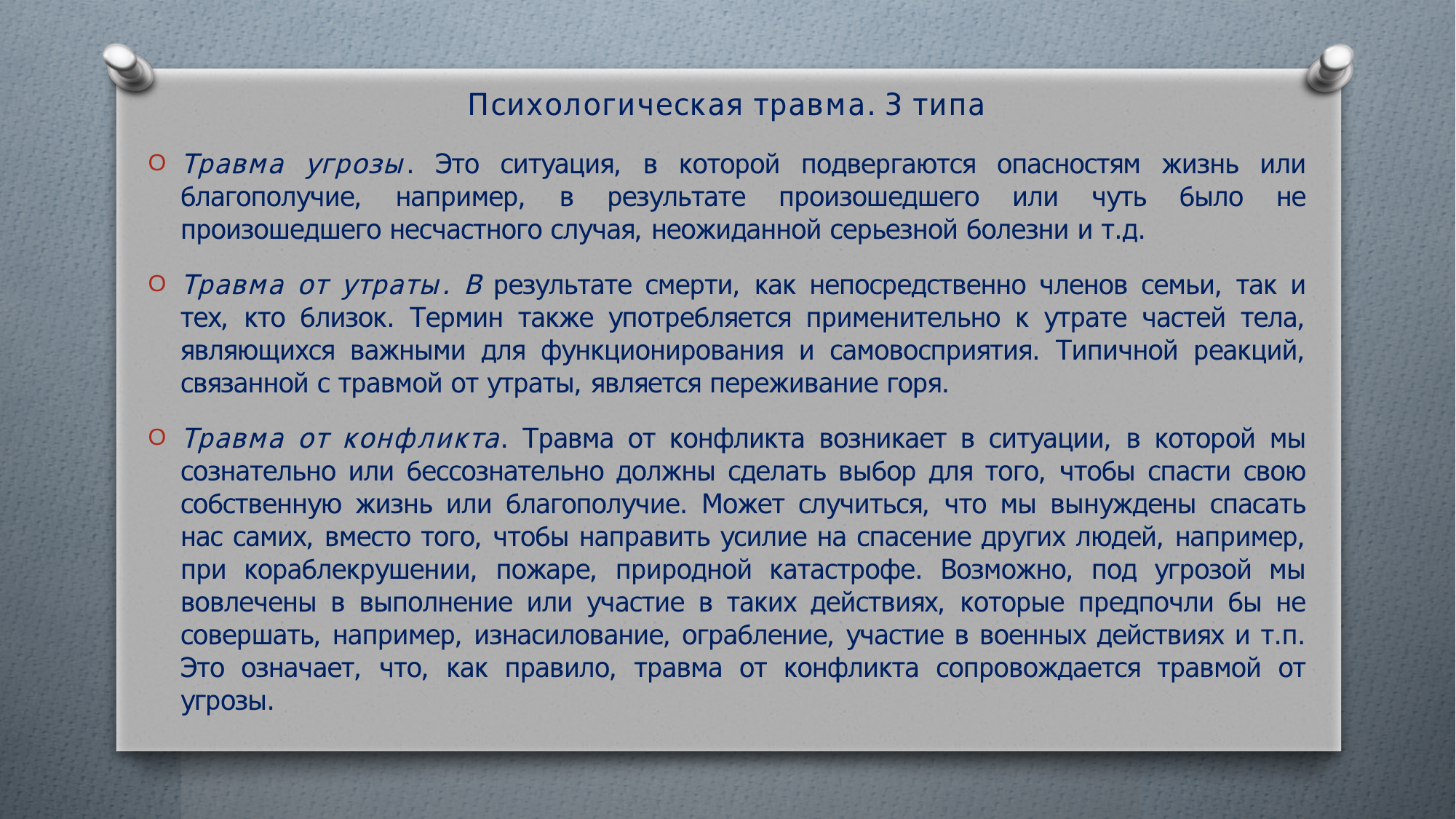

# Психологическая травма. 3 типа
Травма угрозы. Это ситуация, в которой подвергаются опасностям жизнь или благополучие, например, в результате произошедшего или чуть было не произошедшего несчастного случая, неожиданной серьезной болезни и т.д.

Травма от утраты. В результате смерти, как непосредственно членов семьи, так и тех, кто близок. Термин также употребляется применительно к утрате частей тела, являющихся важными для функционирования и самовосприятия. Типичной реакций, связанной с травмой от утраты, является переживание горя.

Травма от конфликта. Травма от конфликта возникает в ситуации, в которой мы сознательно или бессознательно должны сделать выбор для того, чтобы спасти свою собственную жизнь или благополучие. Может случиться, что мы вынуждены спасать нас самих, вместо того, чтобы направить усилие на спасение других людей, например, при кораблекрушении, пожаре, природной катастрофе. Возможно, под угрозой мы вовлечены в выполнение или участие в таких действиях, которые предпочли бы не совершать, например, изнасилование, ограбление, участие в военных действиях и т.п. Это означает, что, как правило, травма от конфликта сопровождается травмой от угрозы.